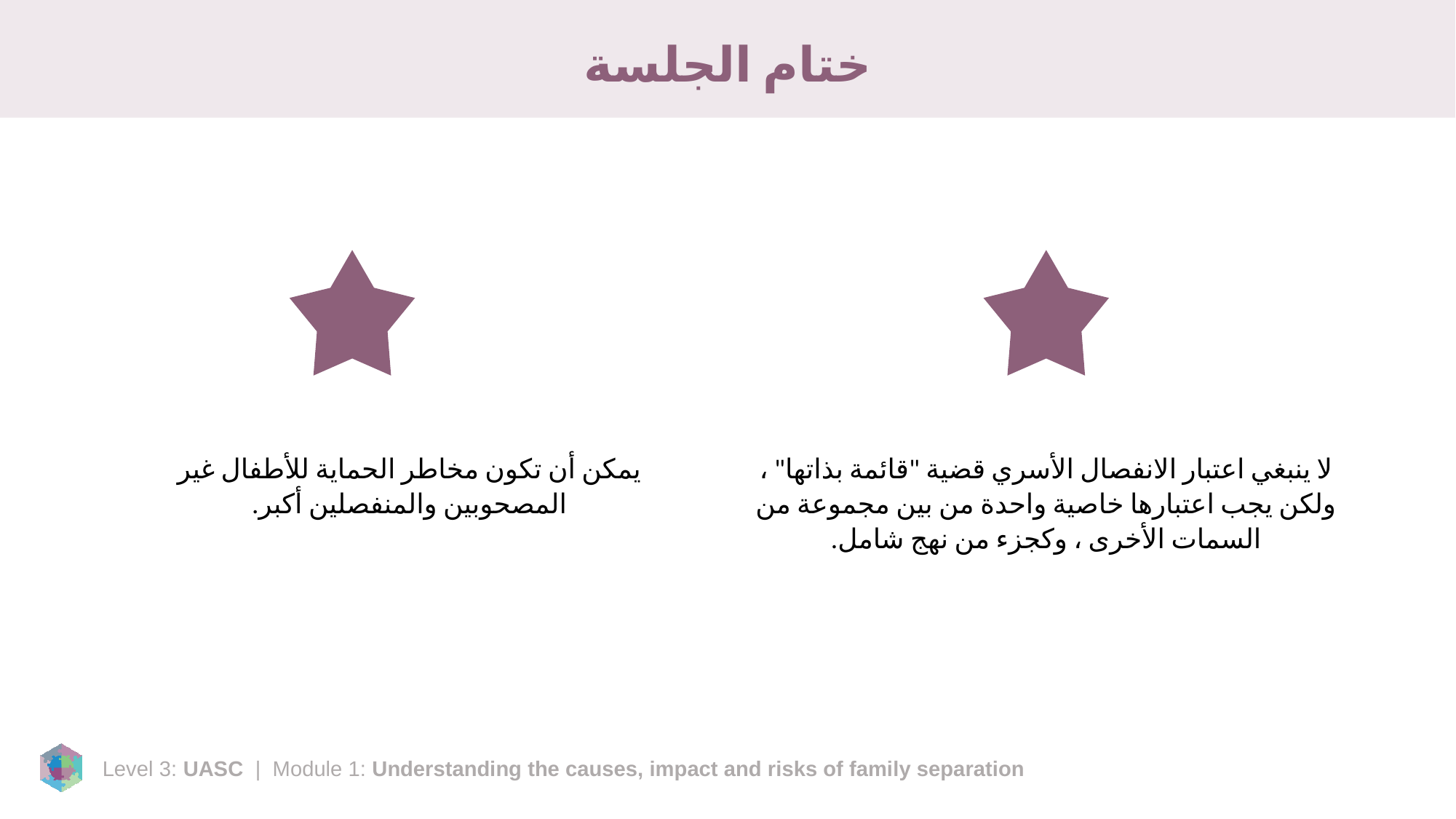

# ختام الجلسة

يمكن أن تكون مخاطر الحماية للأطفال غير المصحوبين والمنفصلين أكبر.
لا ينبغي اعتبار الانفصال الأسري قضية "قائمة بذاتها" ، ولكن يجب اعتبارها خاصية واحدة من بين مجموعة من السمات الأخرى ، وكجزء من نهج شامل.